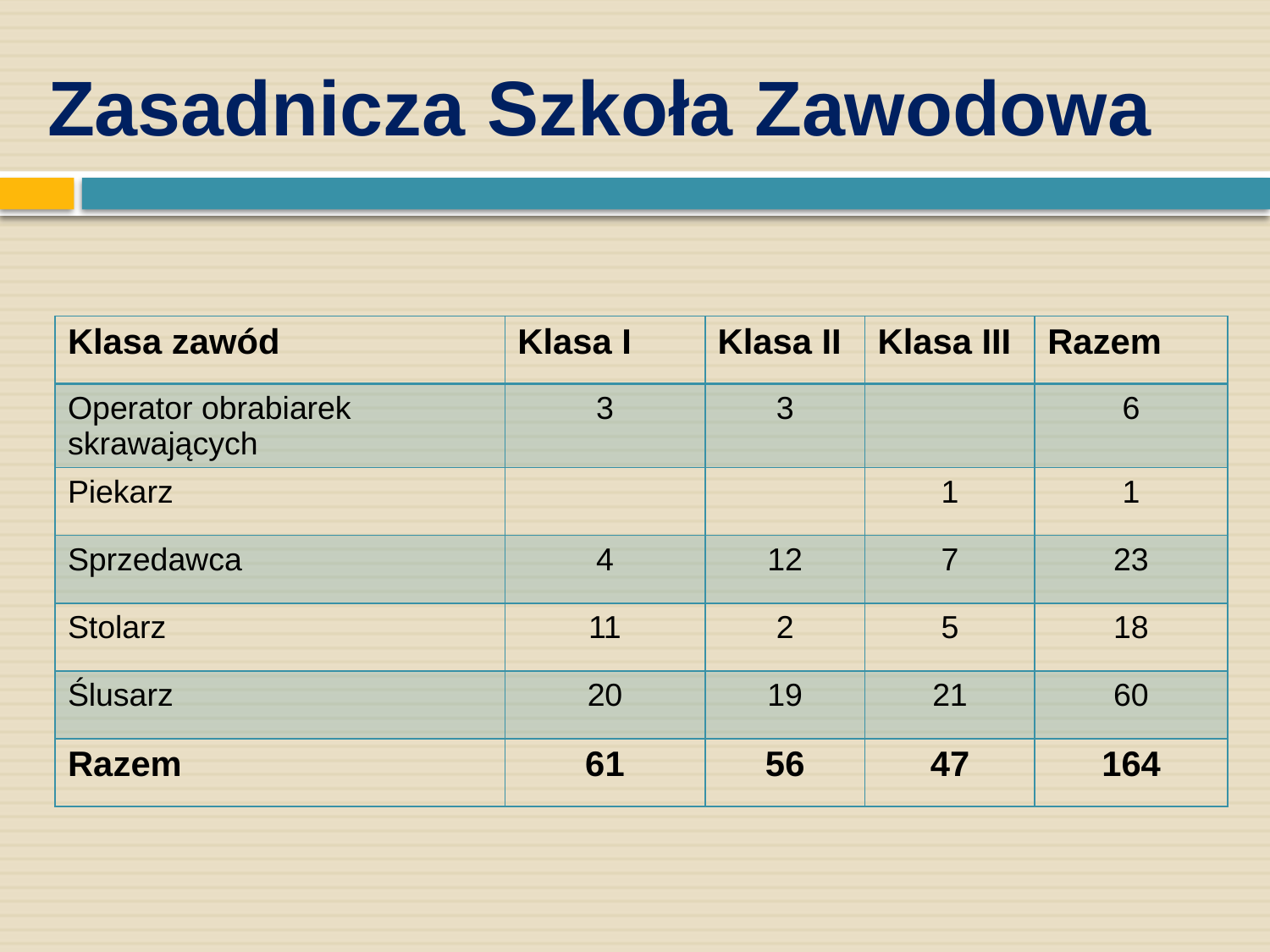

# Zasadnicza Szkoła Zawodowa
| Klasa zawód | Klasa I | Klasa II | Klasa III | Razem |
| --- | --- | --- | --- | --- |
| Operator obrabiarek skrawających | 3 | 3 |  | 6 |
| Piekarz |  |  | 1 | 1 |
| Sprzedawca | 4 | 12 | 7 | 23 |
| Stolarz | 11 | 2 | 5 | 18 |
| Ślusarz | 20 | 19 | 21 | 60 |
| Razem | 61 | 56 | 47 | 164 |